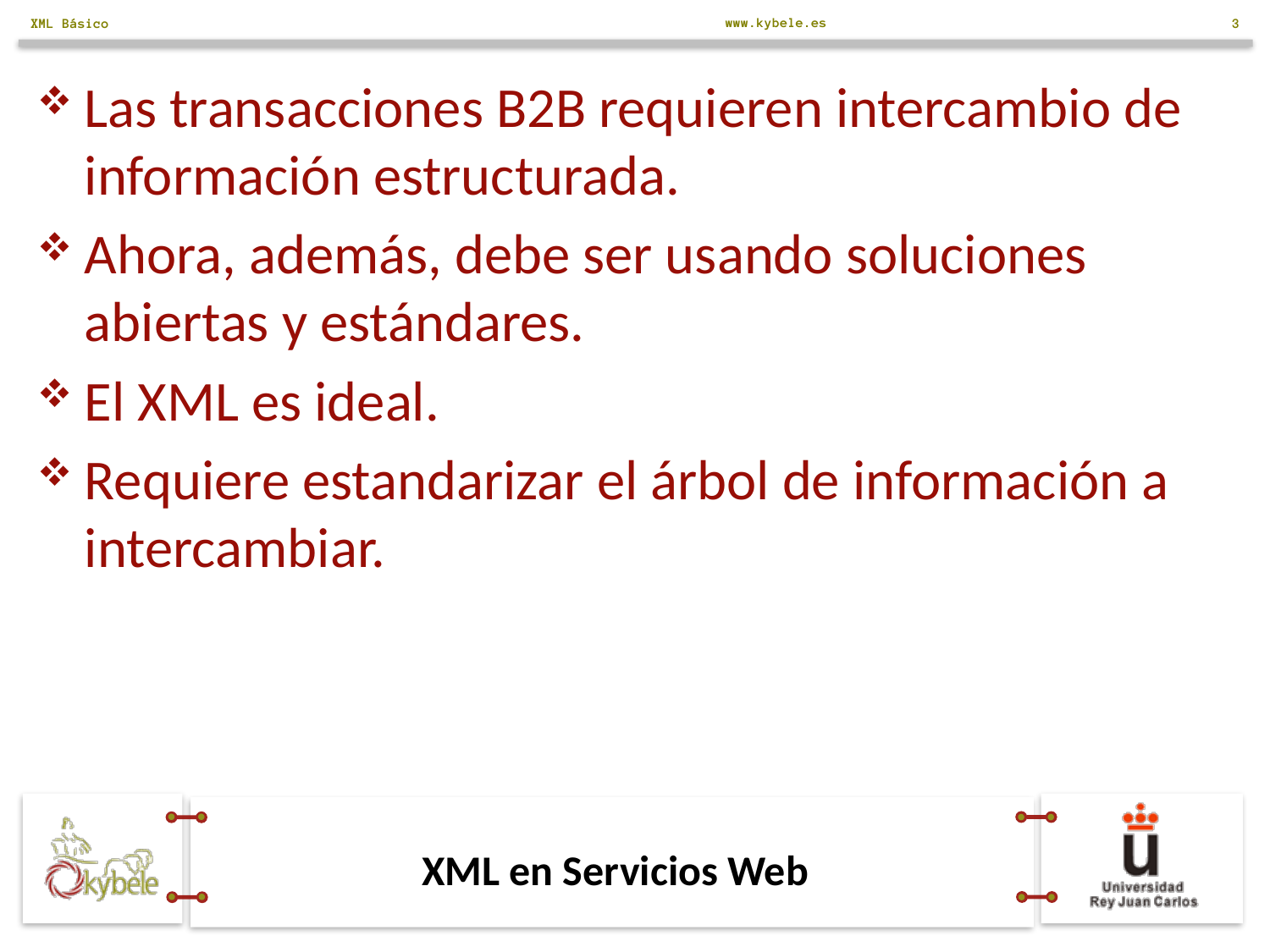

XML Básico
3
Las transacciones B2B requieren intercambio de información estructurada.
Ahora, además, debe ser usando soluciones abiertas y estándares.
El XML es ideal.
Requiere estandarizar el árbol de información a intercambiar.

# XML en Servicios Web